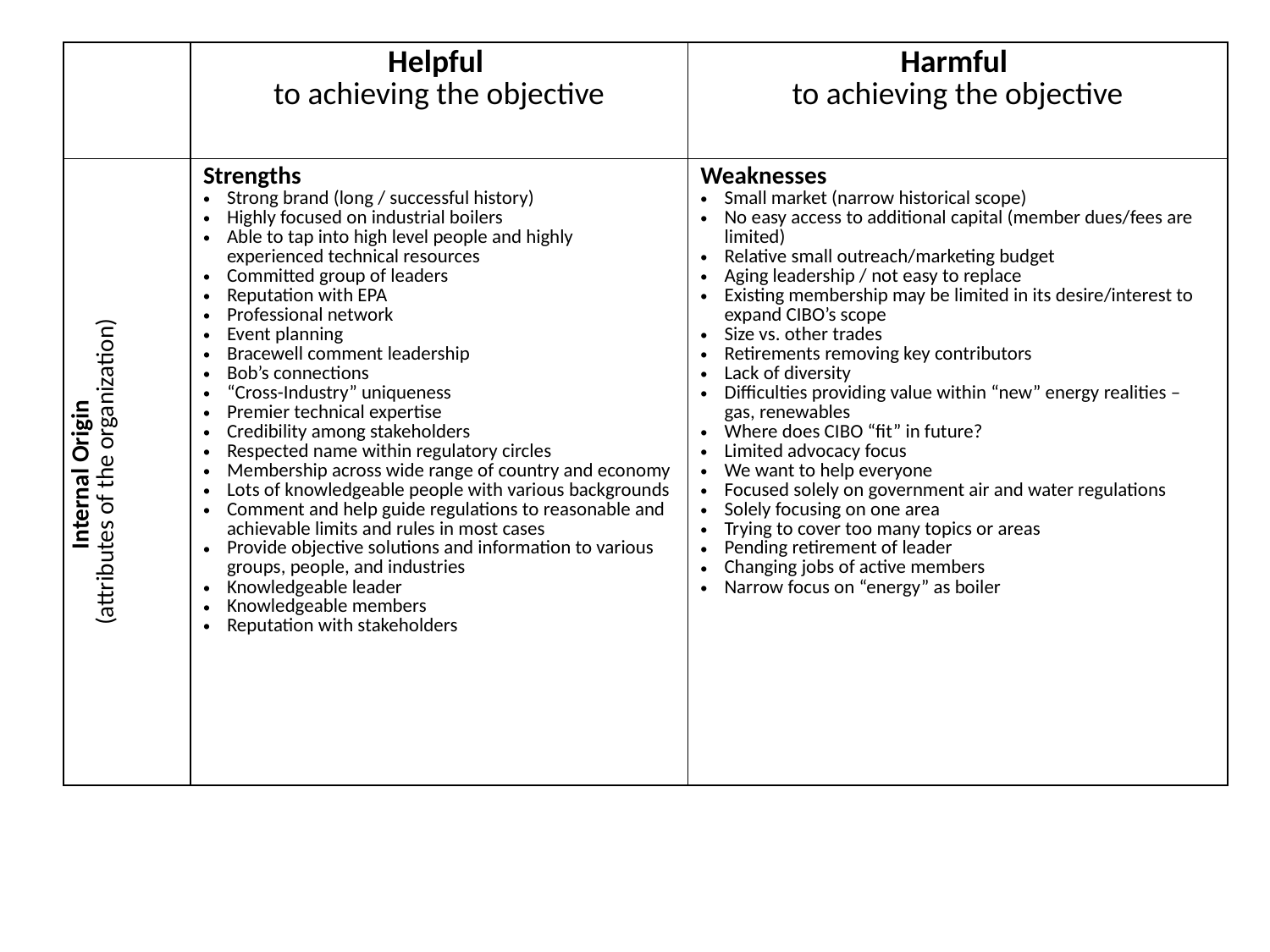

|  | Helpful to achieving the objective | Harmful to achieving the objective |
| --- | --- | --- |
| Internal Origin (attributes of the organization) | Strengths Strong brand (long / successful history) Highly focused on industrial boilers Able to tap into high level people and highly experienced technical resources Committed group of leaders Reputation with EPA Professional network Event planning Bracewell comment leadership Bob’s connections “Cross-Industry” uniqueness Premier technical expertise Credibility among stakeholders Respected name within regulatory circles Membership across wide range of country and economy Lots of knowledgeable people with various backgrounds Comment and help guide regulations to reasonable and achievable limits and rules in most cases Provide objective solutions and information to various groups, people, and industries Knowledgeable leader Knowledgeable members Reputation with stakeholders | Weaknesses Small market (narrow historical scope) No easy access to additional capital (member dues/fees are limited) Relative small outreach/marketing budget Aging leadership / not easy to replace Existing membership may be limited in its desire/interest to expand CIBO’s scope Size vs. other trades Retirements removing key contributors Lack of diversity Difficulties providing value within “new” energy realities – gas, renewables Where does CIBO “fit” in future? Limited advocacy focus We want to help everyone Focused solely on government air and water regulations Solely focusing on one area Trying to cover too many topics or areas Pending retirement of leader Changing jobs of active members Narrow focus on “energy” as boiler |